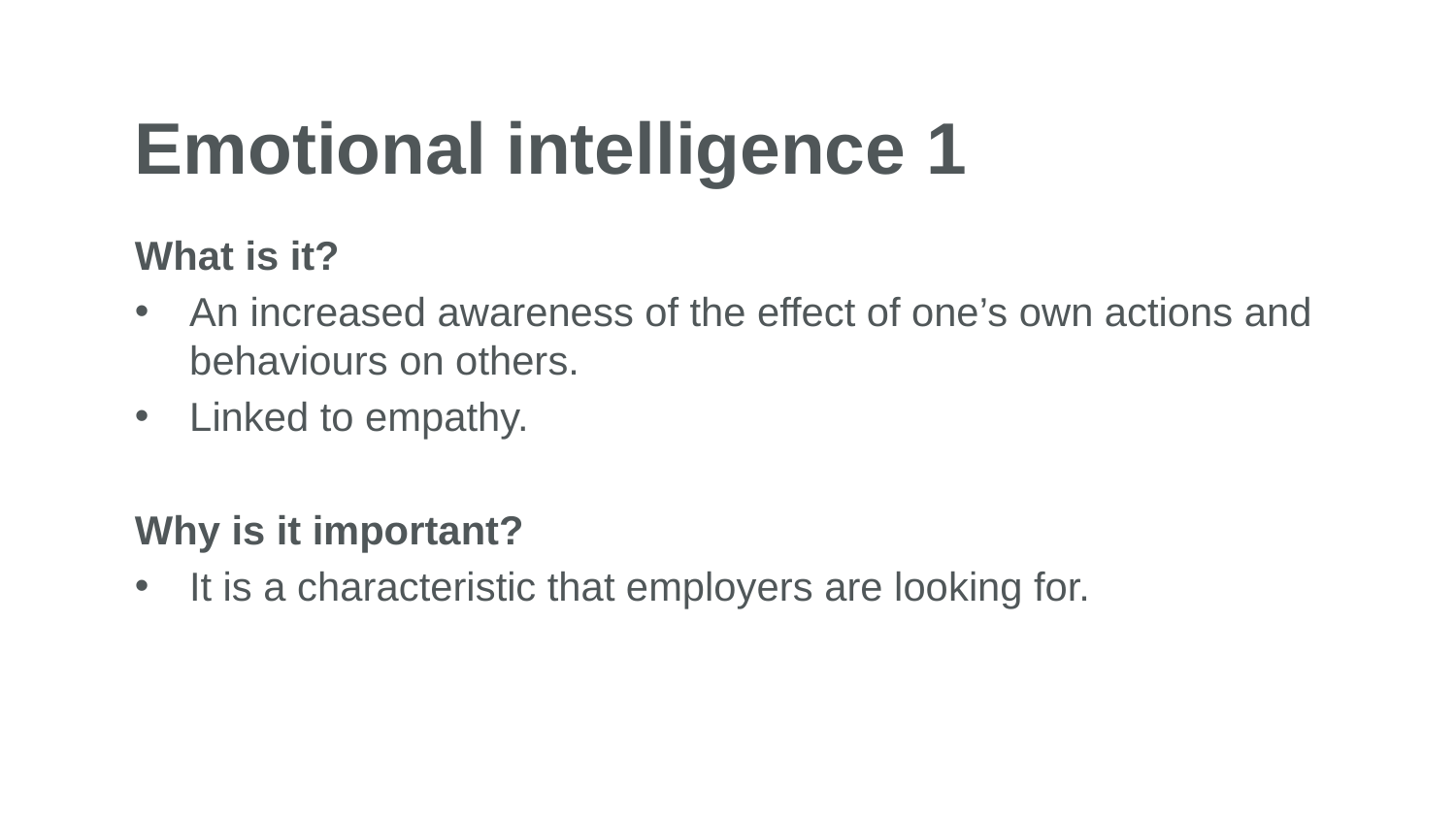

# Emotional intelligence 1
What is it?
An increased awareness of the effect of one’s own actions and behaviours on others.
Linked to empathy.

Why is it important?
It is a characteristic that employers are looking for.